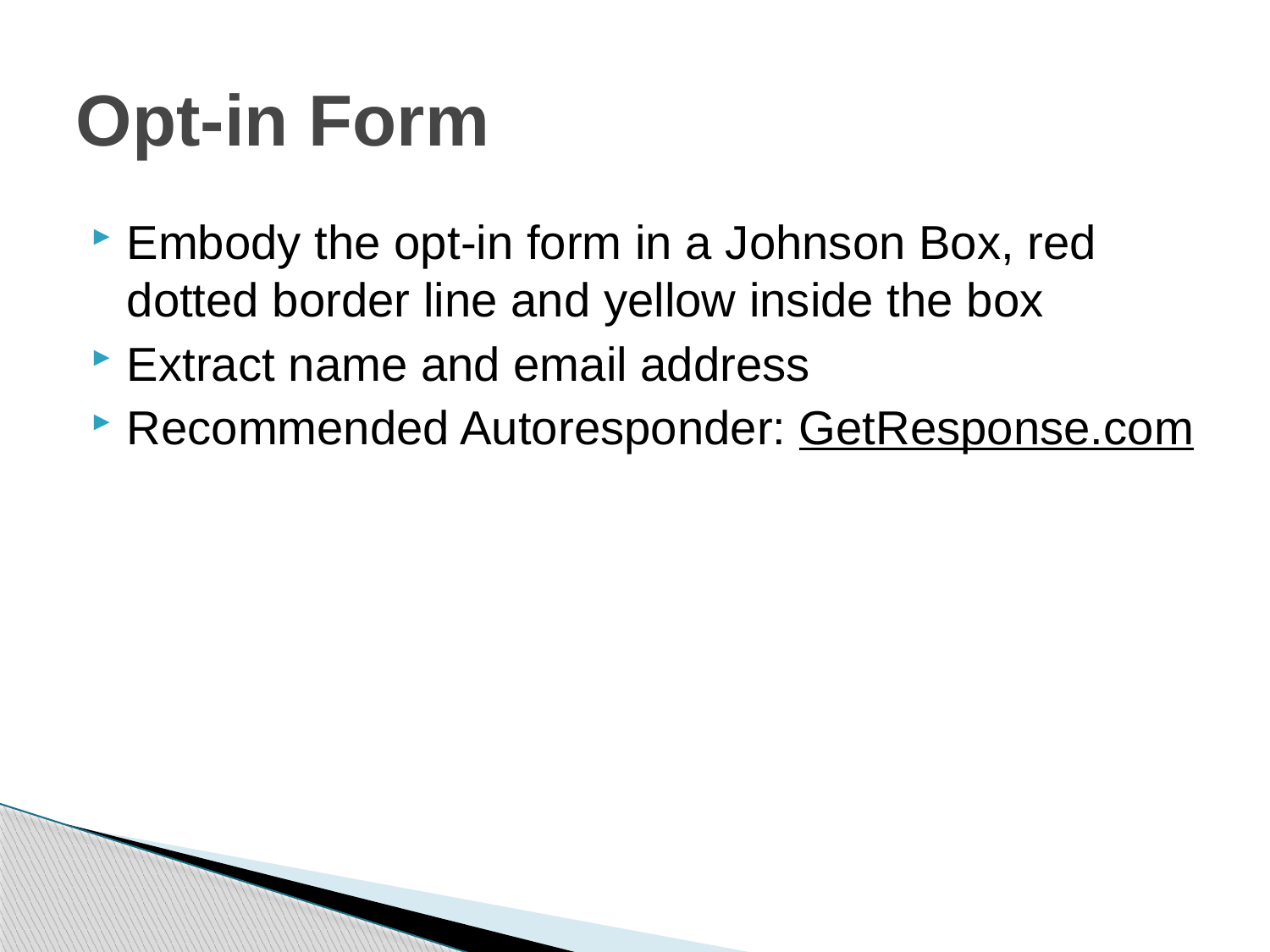

# Opt-in Form
Embody the opt-in form in a Johnson Box, red dotted border line and yellow inside the box
Extract name and email address
Recommended Autoresponder: GetResponse.com